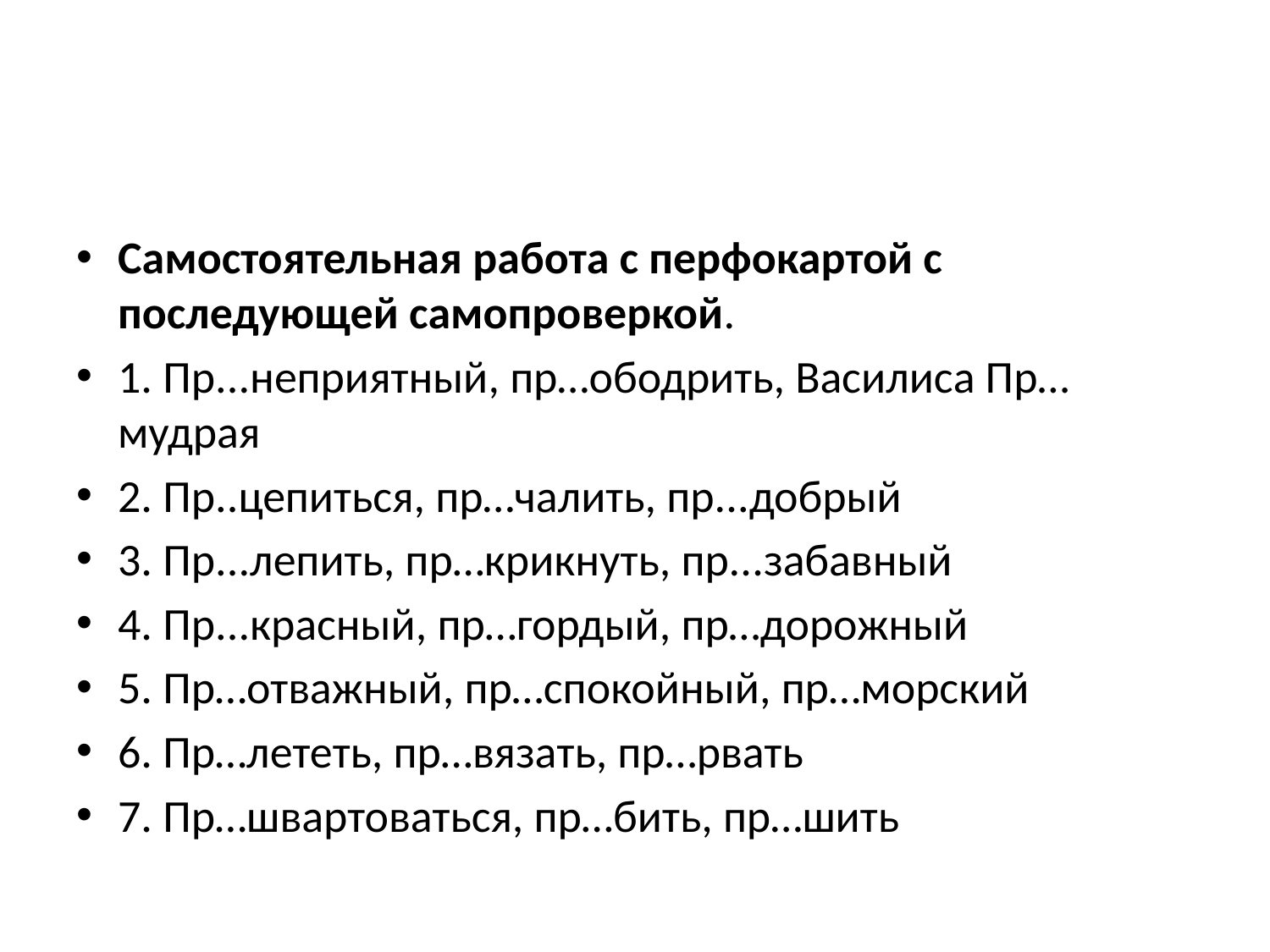

Самостоятельная работа с перфокартой с последующей самопроверкой.
1. Пр...неприятный, пр…ободрить, Василиса Пр…мудрая
2. Пр..цепиться, пр…чалить, пр...добрый
3. Пр...лепить, пр…крикнуть, пр...забавный
4. Пр...красный, пр…гордый, пр…дорожный
5. Пр…отважный, пр…спокойный, пр…морский
6. Пр…лететь, пр…вязать, пр…рвать
7. Пр…швартоваться, пр…бить, пр…шить